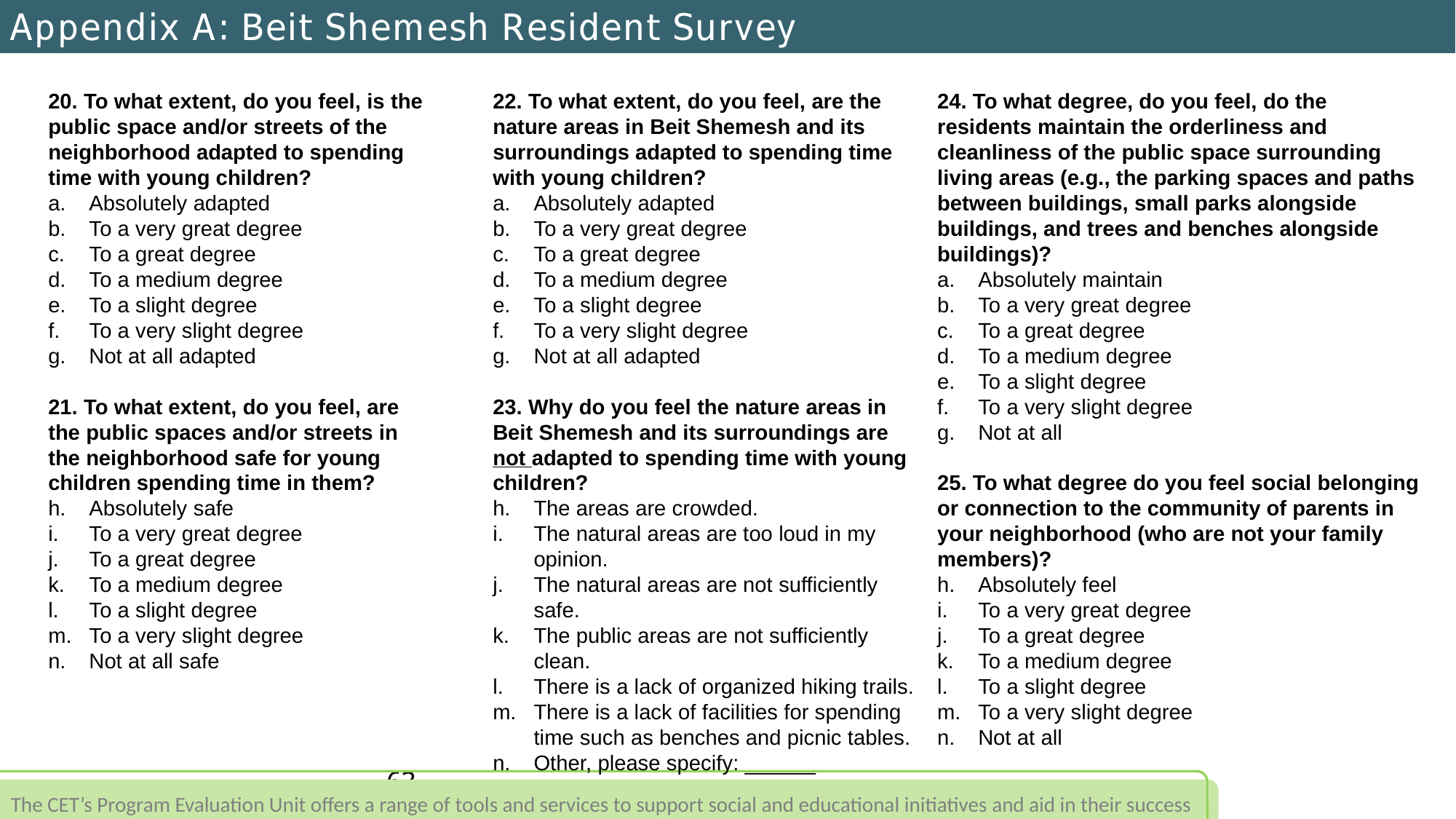

Appendix A: Beit Shemesh Resident Survey
20. To what extent, do you feel, is the public space and/or streets of the neighborhood adapted to spending time with young children?
Absolutely adapted
To a very great degree
To a great degree
To a medium degree
To a slight degree
To a very slight degree
Not at all adapted

21. To what extent, do you feel, are the public spaces and/or streets in the neighborhood safe for young children spending time in them?
Absolutely safe
To a very great degree
To a great degree
To a medium degree
To a slight degree
To a very slight degree
Not at all safe
22. To what extent, do you feel, are the nature areas in Beit Shemesh and its surroundings adapted to spending time with young children?
Absolutely adapted
To a very great degree
To a great degree
To a medium degree
To a slight degree
To a very slight degree
Not at all adapted

23. Why do you feel the nature areas in Beit Shemesh and its surroundings are not adapted to spending time with young children?
The areas are crowded.
The natural areas are too loud in my opinion.
The natural areas are not sufficiently safe.
The public areas are not sufficiently clean.
There is a lack of organized hiking trails.
There is a lack of facilities for spending time such as benches and picnic tables.
Other, please specify: ______
24. To what degree, do you feel, do the residents maintain the orderliness and cleanliness of the public space surrounding living areas (e.g., the parking spaces and paths between buildings, small parks alongside buildings, and trees and benches alongside buildings)?
Absolutely maintain
To a very great degree
To a great degree
To a medium degree
To a slight degree
To a very slight degree
Not at all

25. To what degree do you feel social belonging or connection to the community of parents in your neighborhood (who are not your family members)?
Absolutely feel
To a very great degree
To a great degree
To a medium degree
To a slight degree
To a very slight degree
Not at all